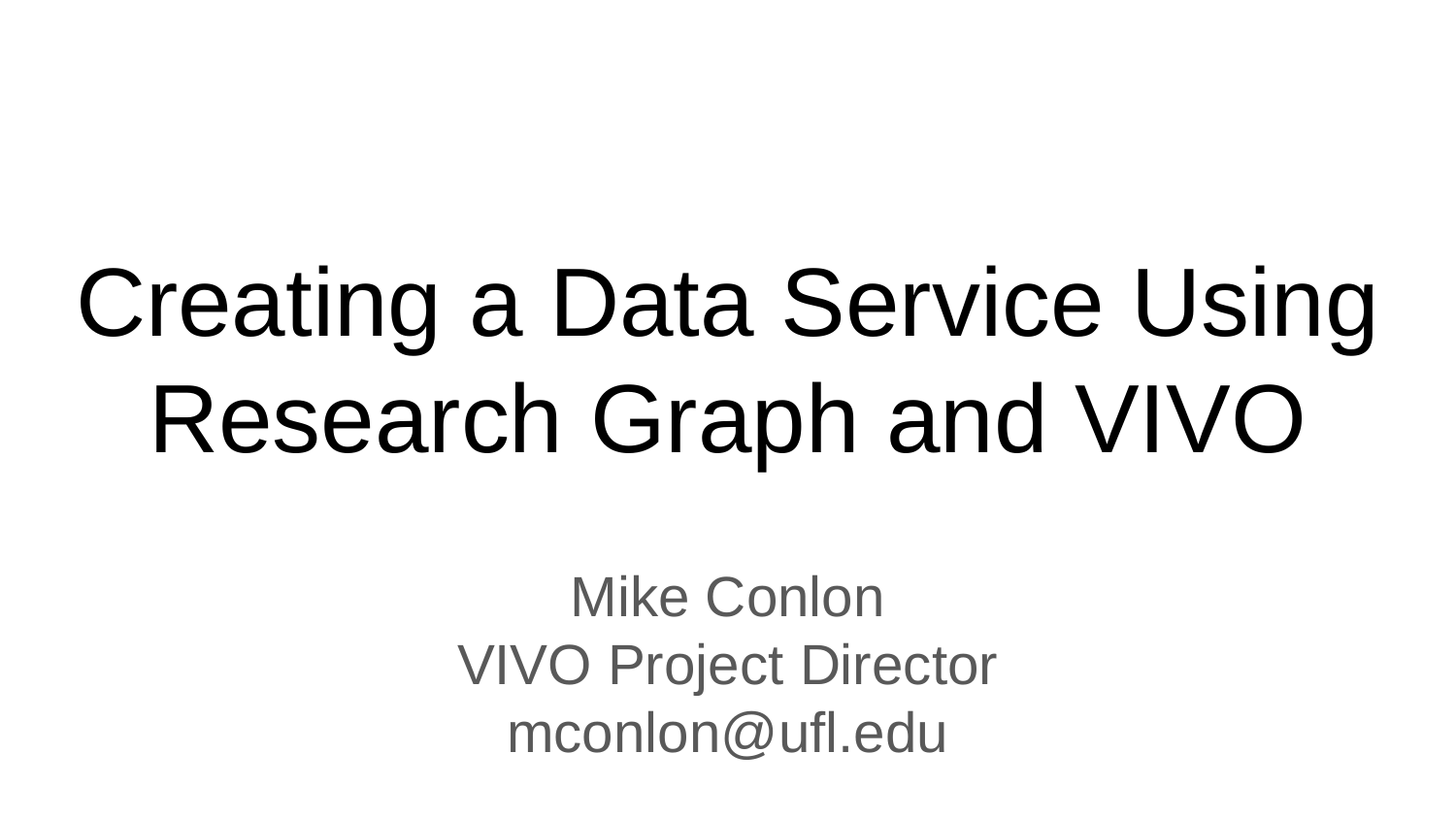

# Creating a Data Service Using Research Graph and VIVO
Mike Conlon
VIVO Project Director
mconlon@ufl.edu